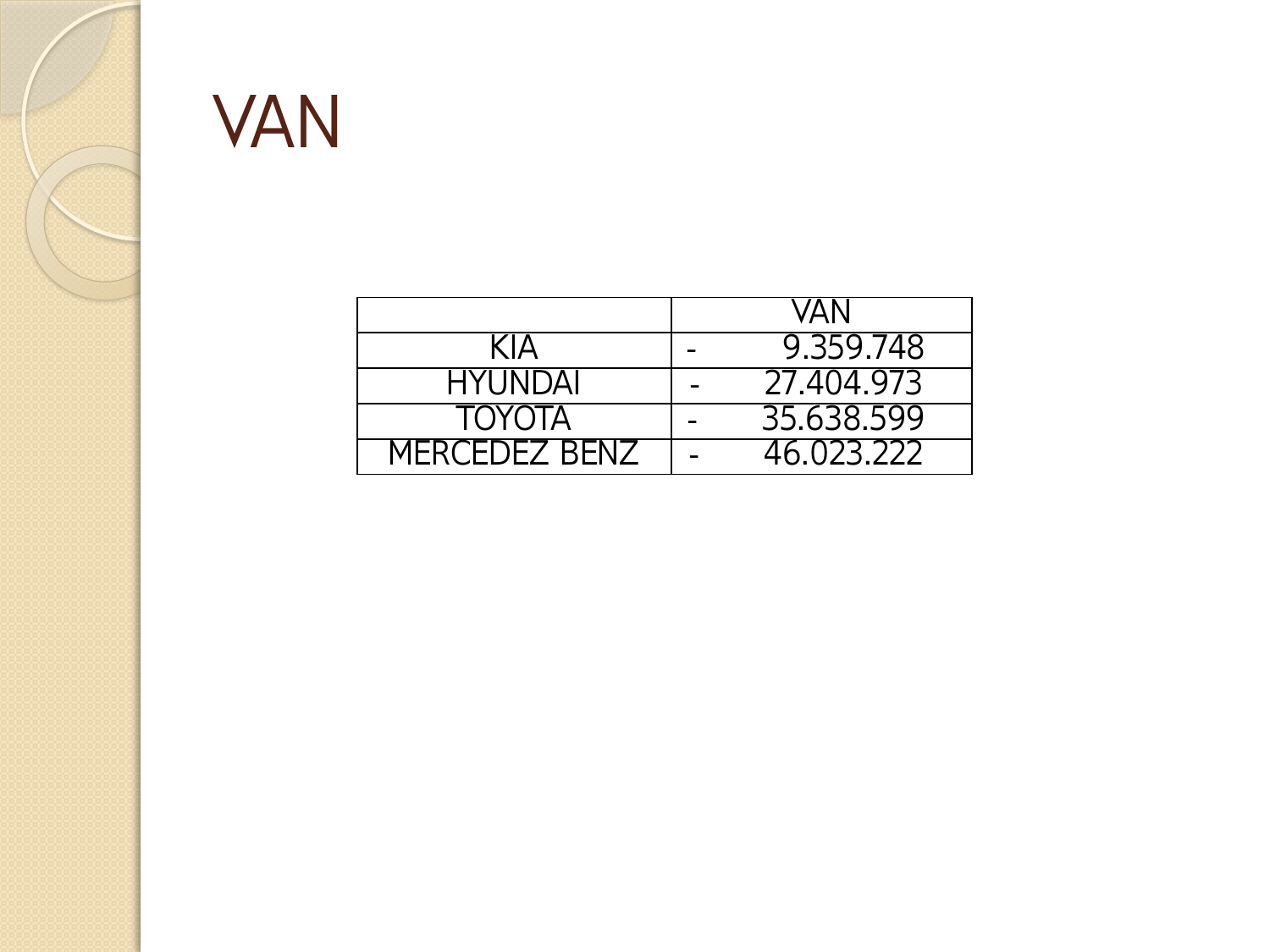

# VAN
|  | VAN |
| --- | --- |
| KIA | - 9.359.748 |
| HYUNDAI | - 27.404.973 |
| TOYOTA | - 35.638.599 |
| MERCEDEZ BENZ | - 46.023.222 |